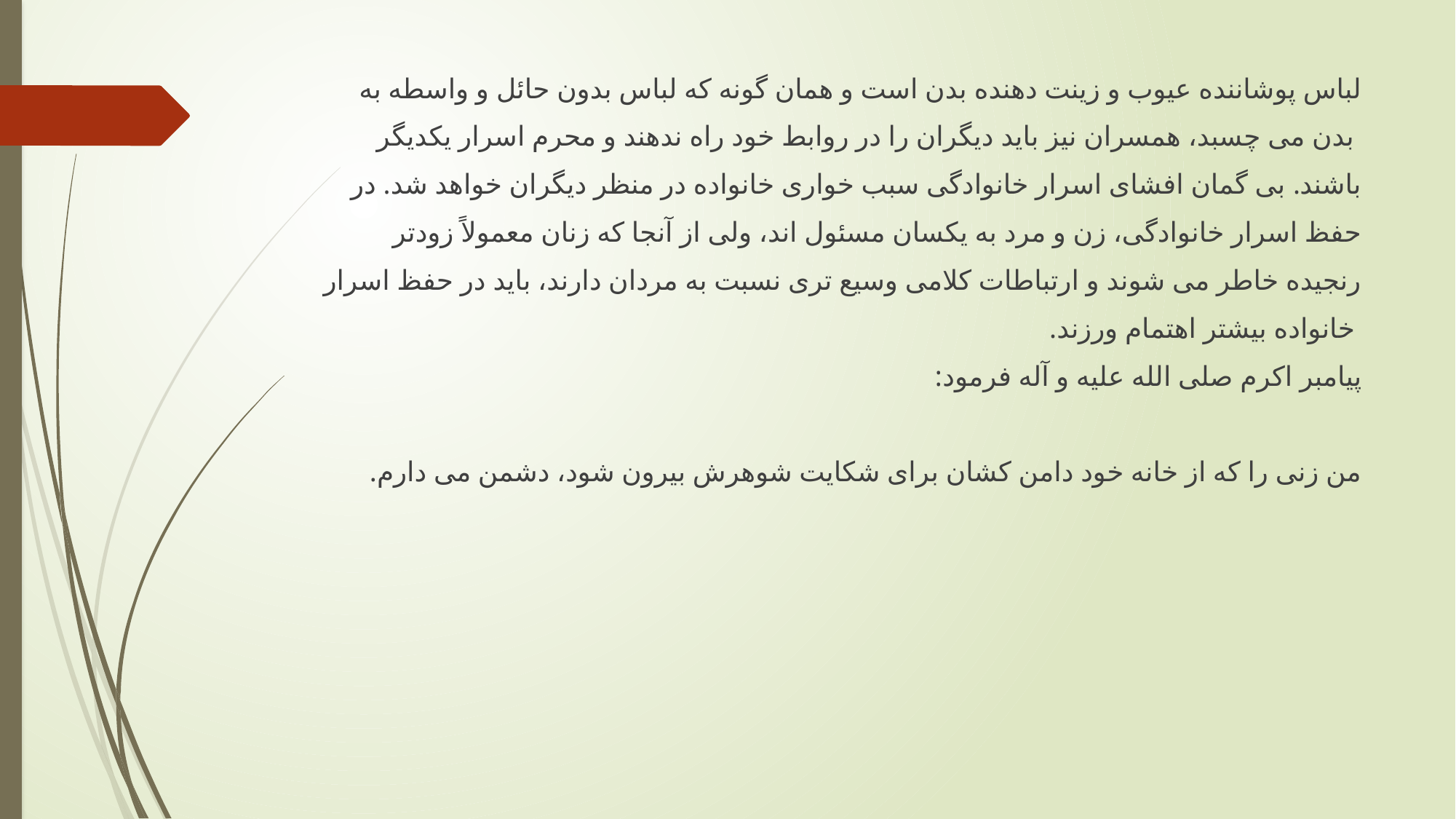

لباس پوشاننده عیوب و زینت دهنده بدن است و همان گونه که لباس بدون حائل و واسطه به
 بدن می چسبد، همسران نیز باید دیگران را در روابط خود راه ندهند و محرم اسرار یکدیگر
باشند. بی گمان افشای اسرار خانوادگی سبب خواری خانواده در منظر دیگران خواهد شد. در
حفظ اسرار خانوادگی، زن و مرد به یکسان مسئول اند، ولی از آنجا که زنان معمولاً زودتر
رنجیده خاطر می شوند و ارتباطات کلامی وسیع تری نسبت به مردان دارند، باید در حفظ اسرار
 خانواده بیشتر اهتمام ورزند.
پیامبر اکرم صلی الله علیه و آله فرمود:

من زنی را که از خانه خود دامن کشان برای شکایت شوهرش بیرون شود، دشمن می دارم.